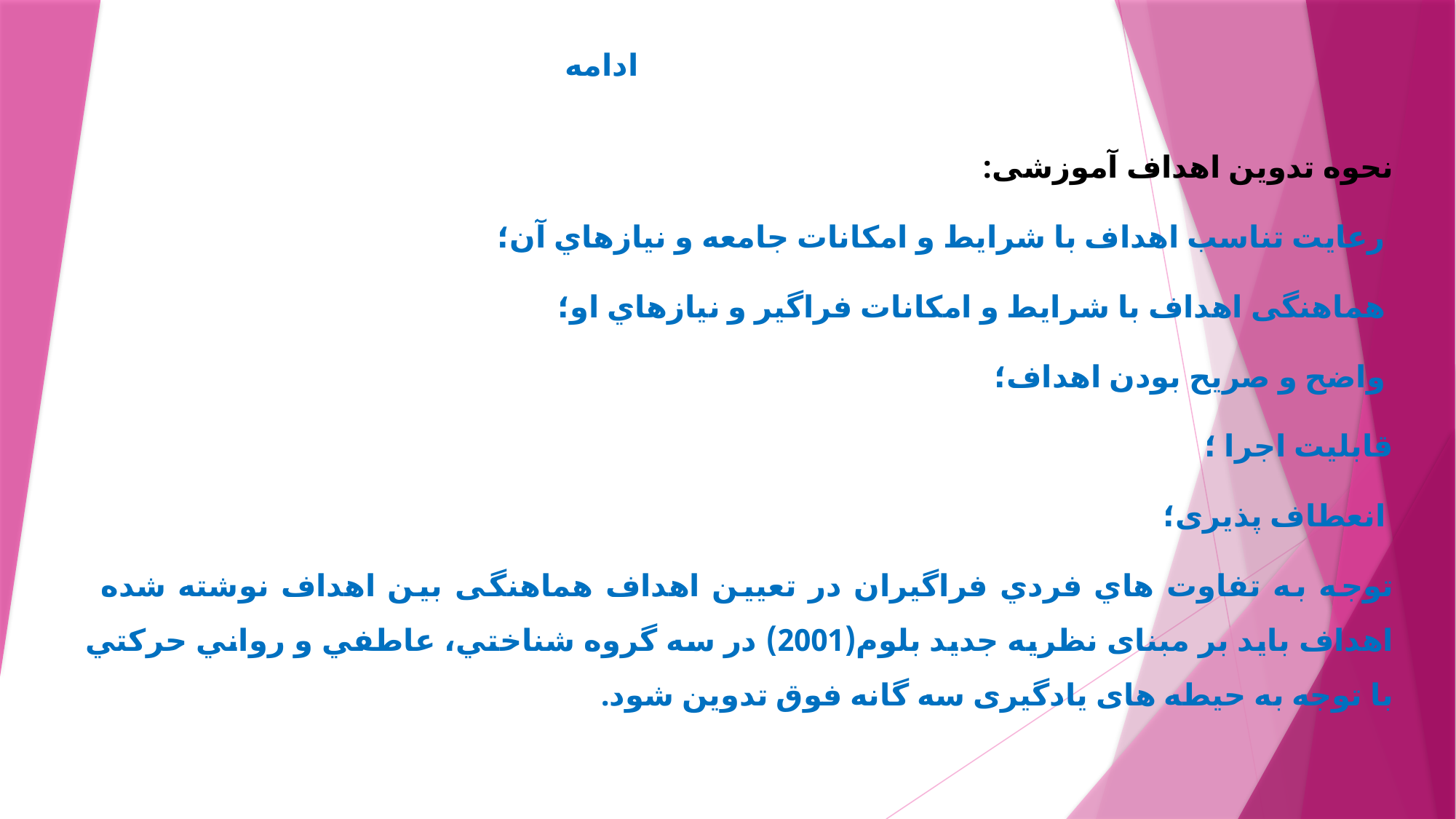

# ادامه
نحوه تدوين اهداف آموزشی:
 رعايت تناسب اهداف با شرايط و امكانات جامعه و نيازهاي آن؛
 هماهنگی اهداف با شرايط و امكانات فراگير و نيازهاي او؛
 واضح و صريح بودن اهداف؛
قابليت اجرا ؛
 انعطاف پذيری؛
توجه به تفاوت هاي فردي فراگيران در تعيين اهداف هماهنگی بين اهداف نوشته شده  اهداف باید بر مبنای نظریه جدید بلوم(2001) در سه گروه شناختي، عاطفي و رواني حركتي با توجه به حيطه های يادگيری سه گانه فوق تدوین شود.